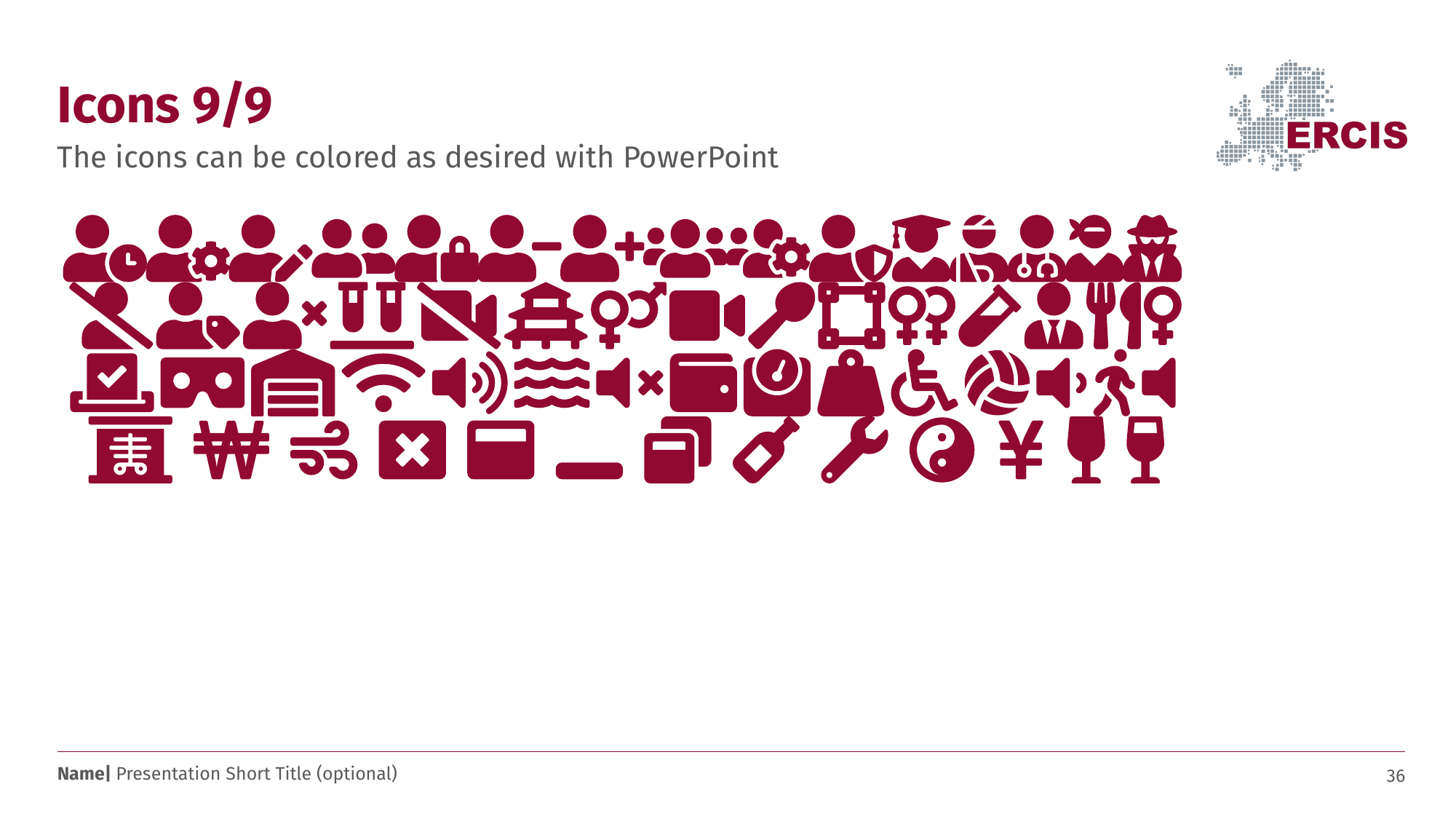

# Icons 9/9
The icons can be colored as desired with PowerPoint

36